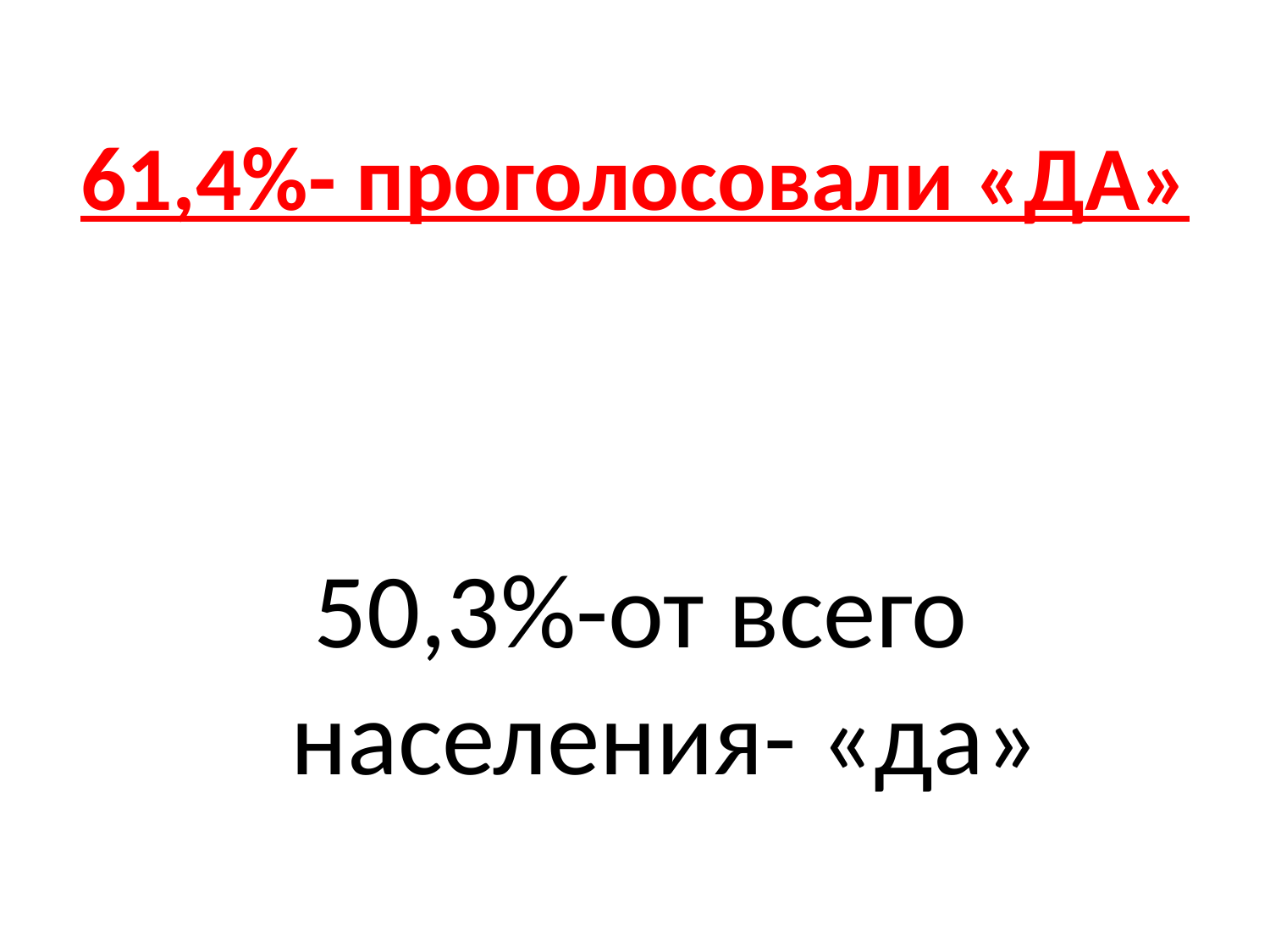

# 61,4%- проголосовали «ДА»
50,3%-от всего населения- «да»